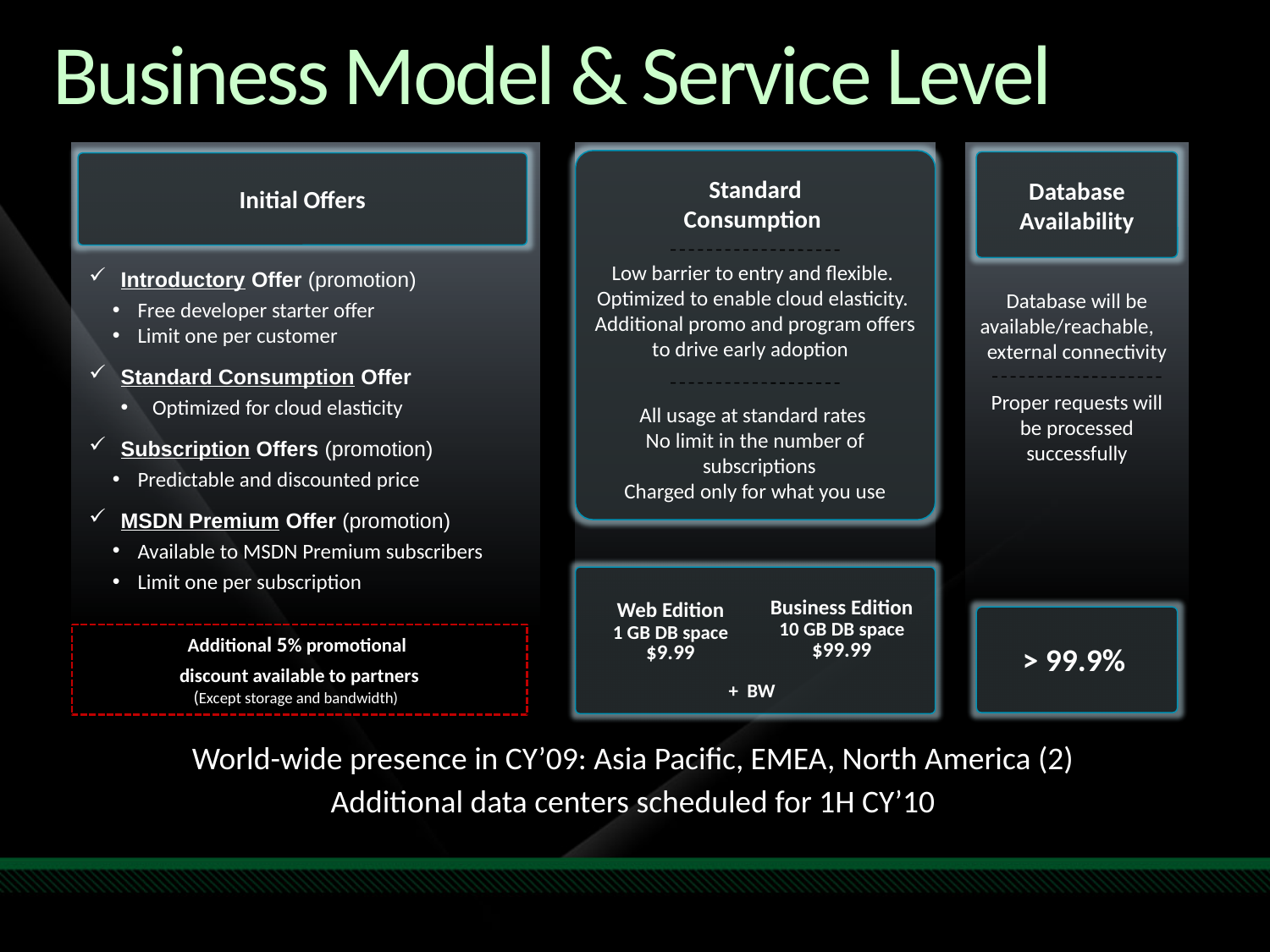

# Business Model & Service Level

Standard Consumption

Database Availability
Initial Offers
Low barrier to entry and flexible.  Optimized to enable cloud elasticity.  Additional promo and program offers to drive early adoption
Introductory Offer (promotion)
Free developer starter offer
Limit one per customer
Standard Consumption Offer
Optimized for cloud elasticity
Subscription Offers (promotion)
Predictable and discounted price
MSDN Premium Offer (promotion)
Available to MSDN Premium subscribers
Limit one per subscription
Database will be available/reachable,     external connectivity

Proper requests will be processed successfully
All usage at standard rates
No limit in the number of subscriptions
Charged only for what you use

Web Edition
1 GB DB space
$9.99
Business Edition
10 GB DB space
$99.99

Additional 5% promotional
discount available to partners
(Except storage and bandwidth)
> 99.9%
+  BW
World-wide presence in CY’09: Asia Pacific, EMEA, North America (2)
Additional data centers scheduled for 1H CY’10